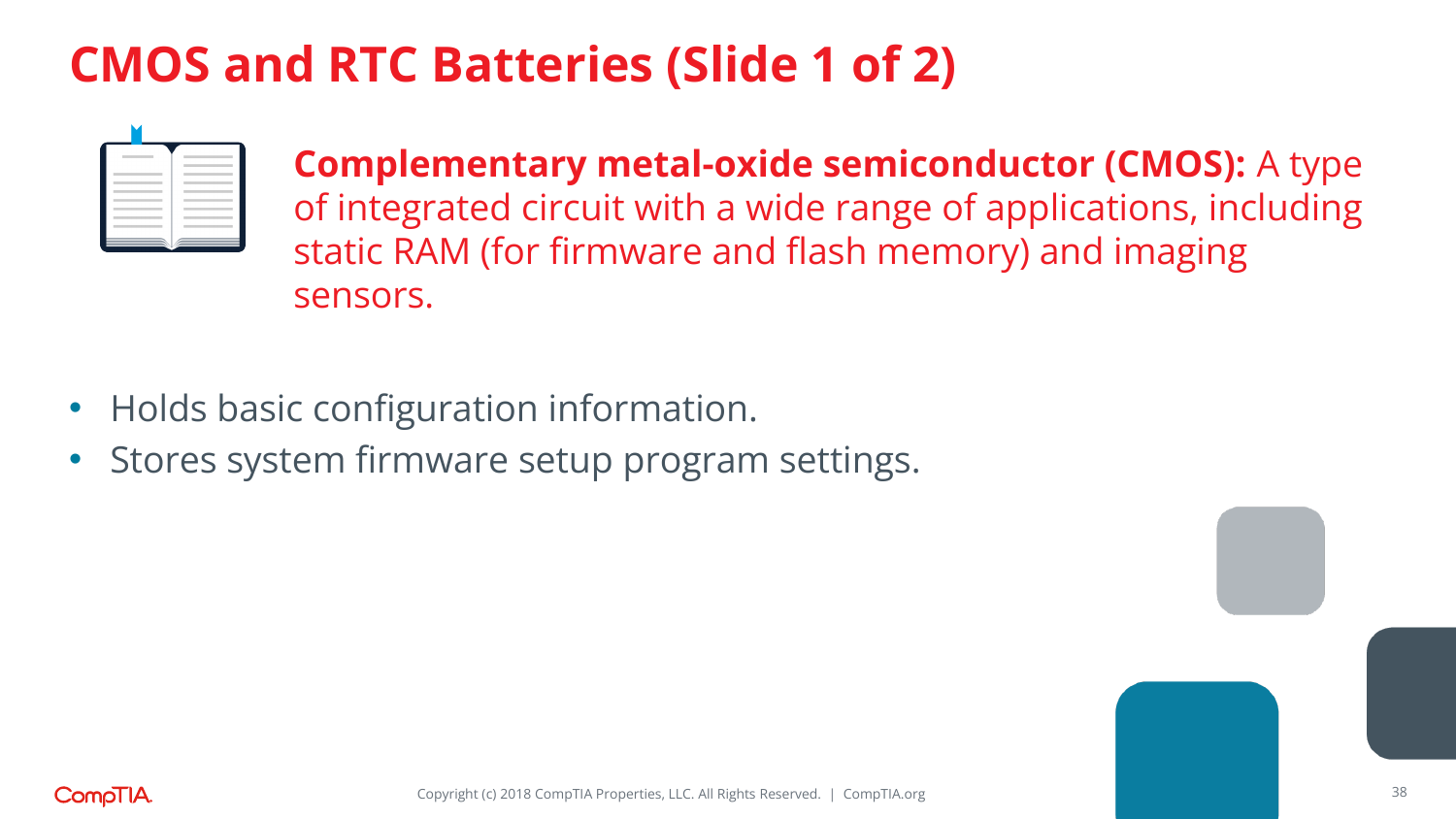

# CMOS and RTC Batteries (Slide 1 of 2)
Complementary metal-oxide semiconductor (CMOS): A type of integrated circuit with a wide range of applications, including static RAM (for firmware and flash memory) and imaging sensors.
Holds basic configuration information.
Stores system firmware setup program settings.
38